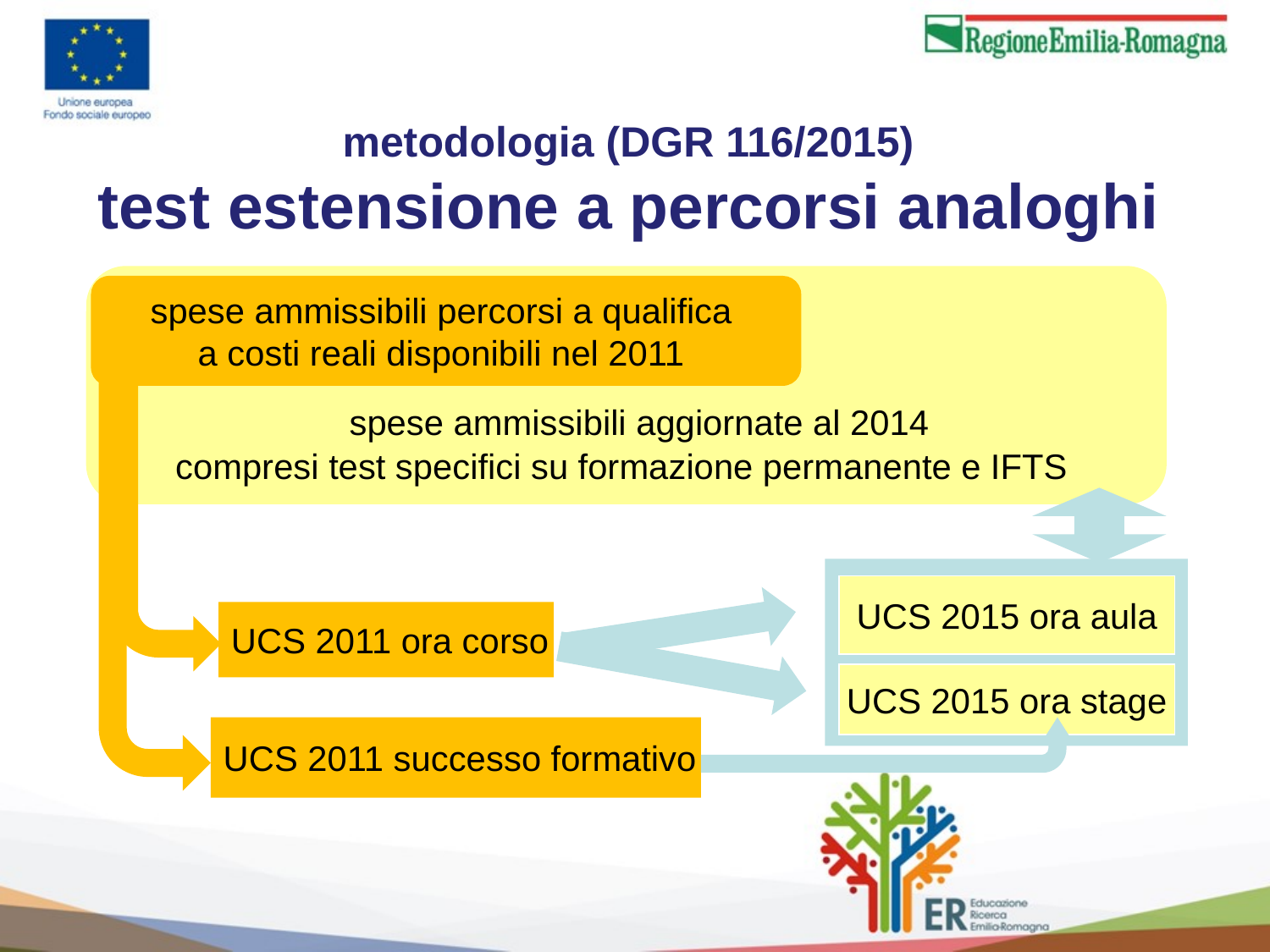

# metodologia (DGR 116/2015) test estensione a percorsi analoghi

   spese ammissibili aggiornate al 2014
compresi test specifici su formazione permanente e IFTS
spese ammissibili percorsi a qualifica
a costi reali disponibili nel 2011

UCS 2015 ora aula

UCS 2011 ora corso

UCS 2015 ora stage
UCS 2011 successo formativo